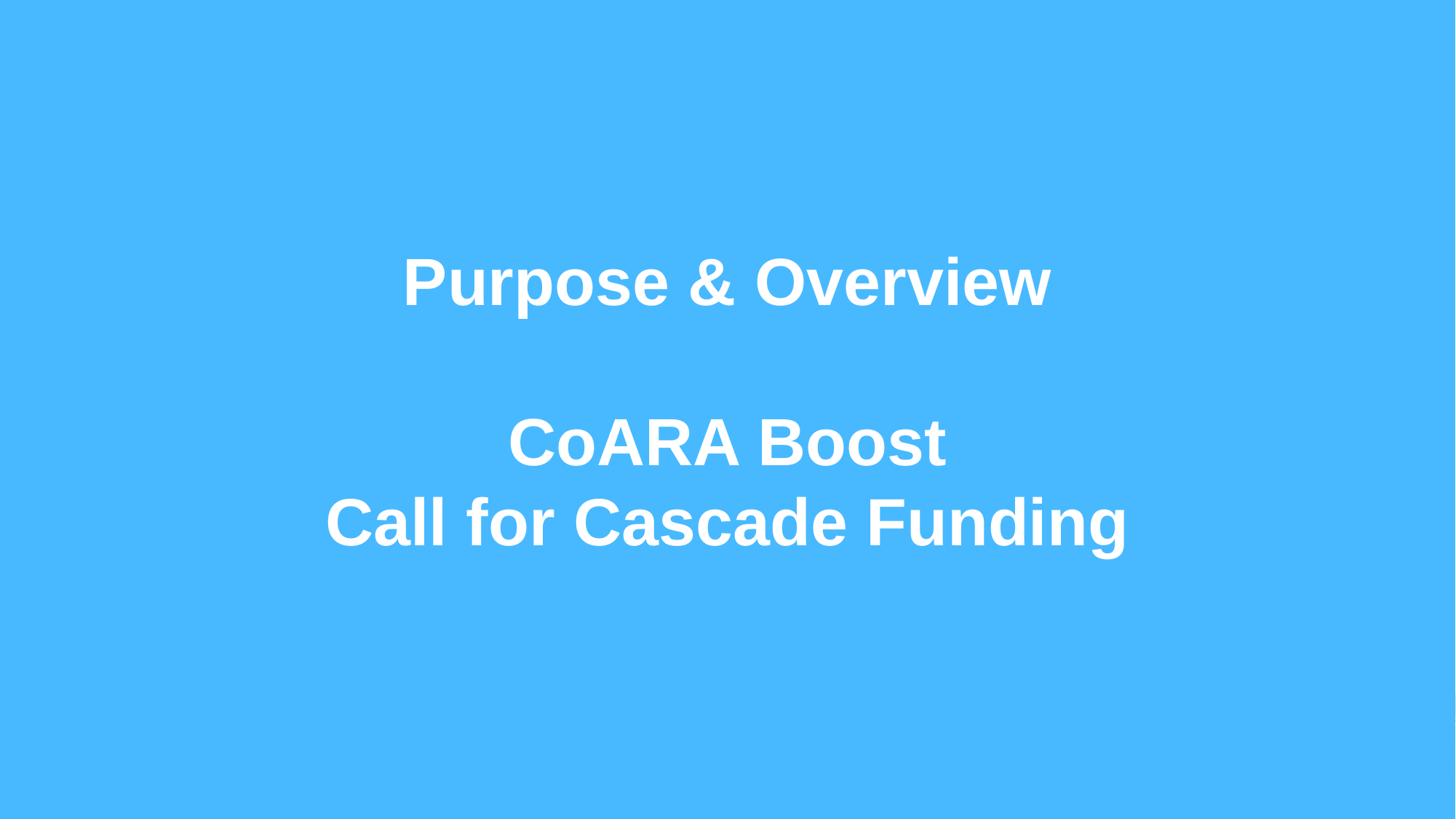

#
Purpose & Overview

CoARA Boost
Call for Cascade Funding